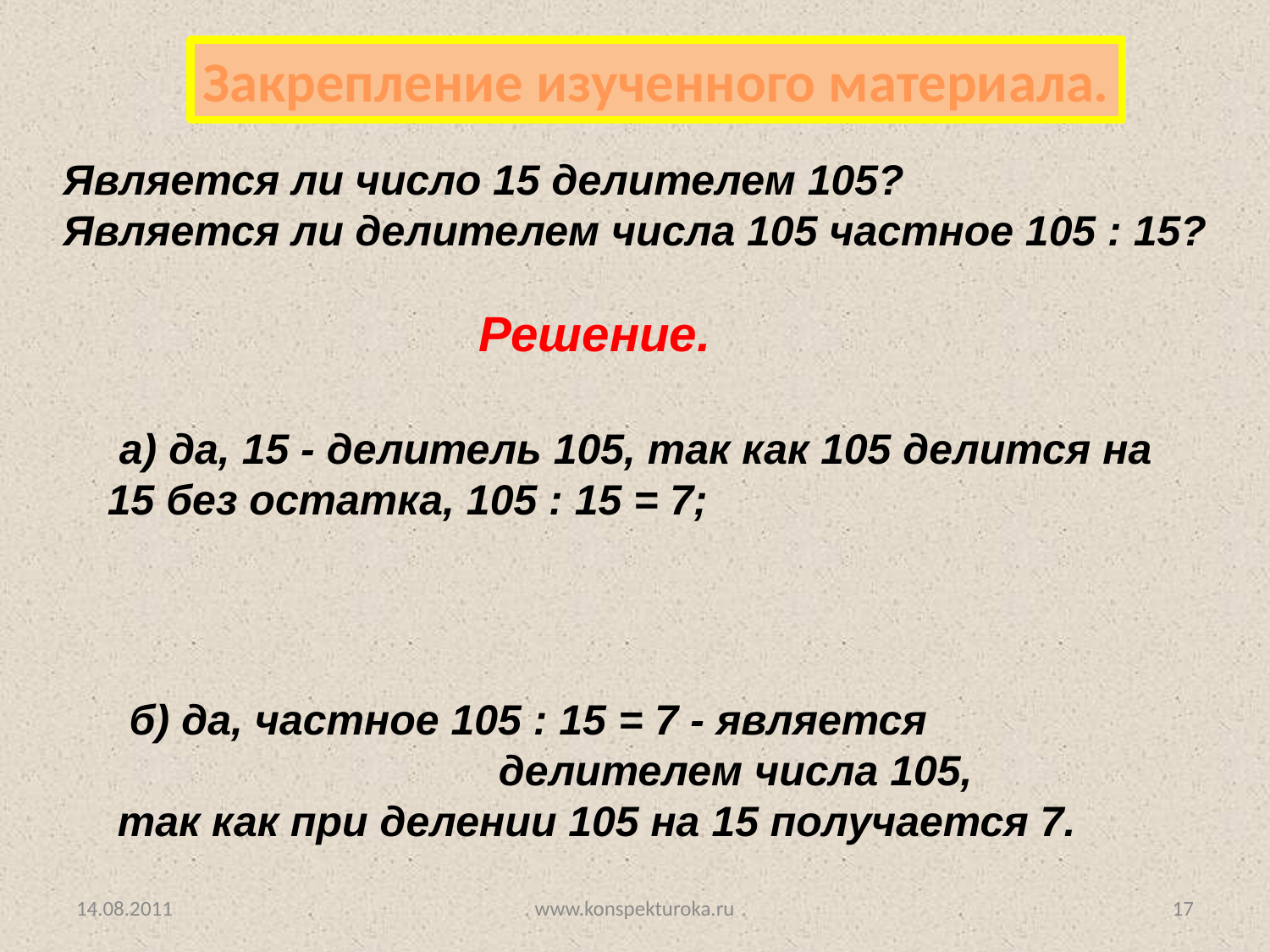

Закрепление изученного материала.
Является ли число 15 делителем 105?
Является ли делителем числа 105 частное 105 : 15?
Решение.
 а) да, 15 - делитель 105, так как 105 делится на 15 без остатка, 105 : 15 = 7;

 б) да, частное 105 : 15 = 7 - является 				делителем числа 105,
так как при делении 105 на 15 получается 7.
14.08.2011
www.konspekturoka.ru
17